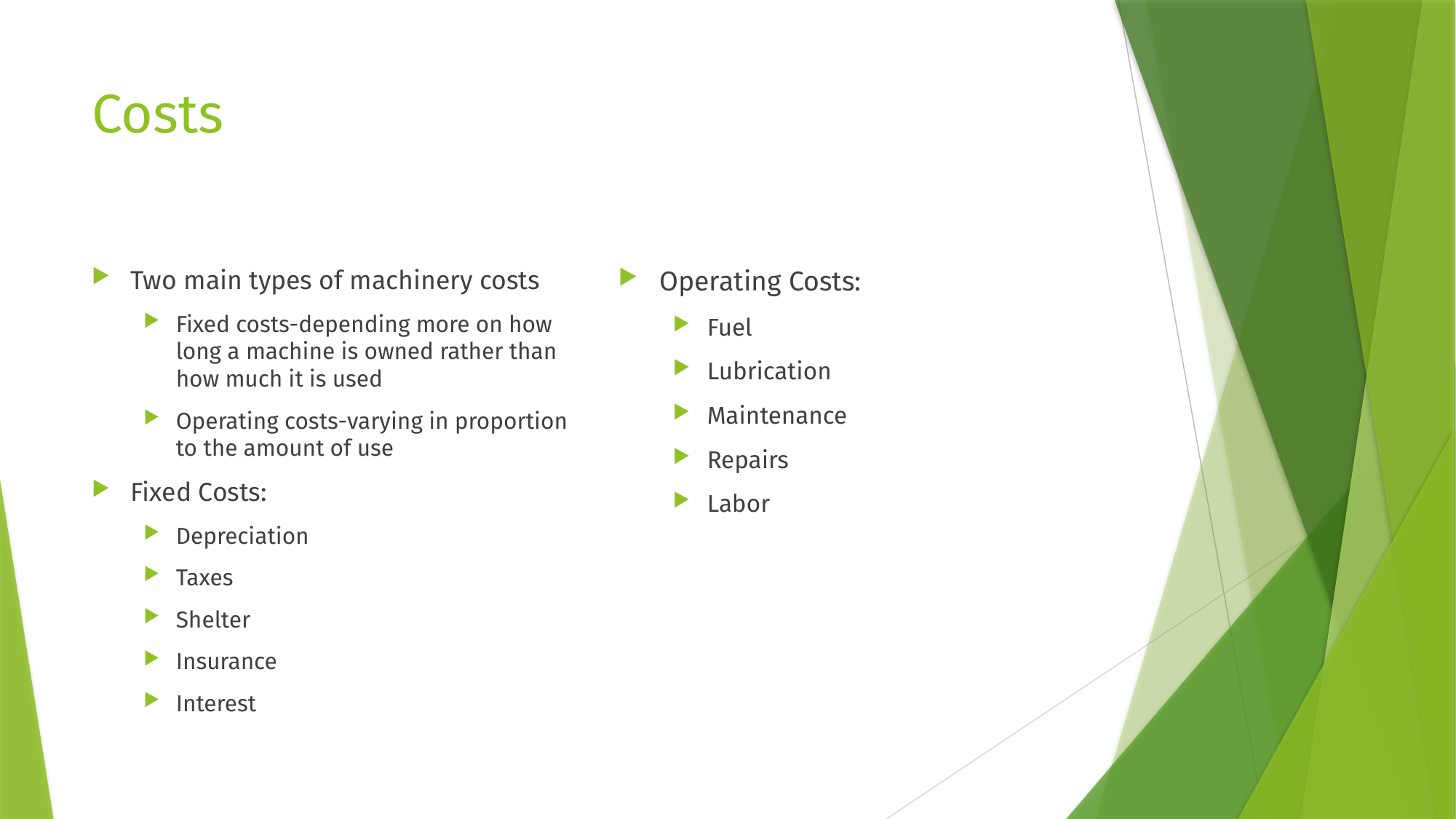

# Costs
Two main types of machinery costs
Fixed costs-depending more on how long a machine is owned rather than how much it is used
Operating costs-varying in proportion to the amount of use
Fixed Costs:
Depreciation
Taxes
Shelter
Insurance
Interest
Operating Costs:
Fuel
Lubrication
Maintenance
Repairs
Labor